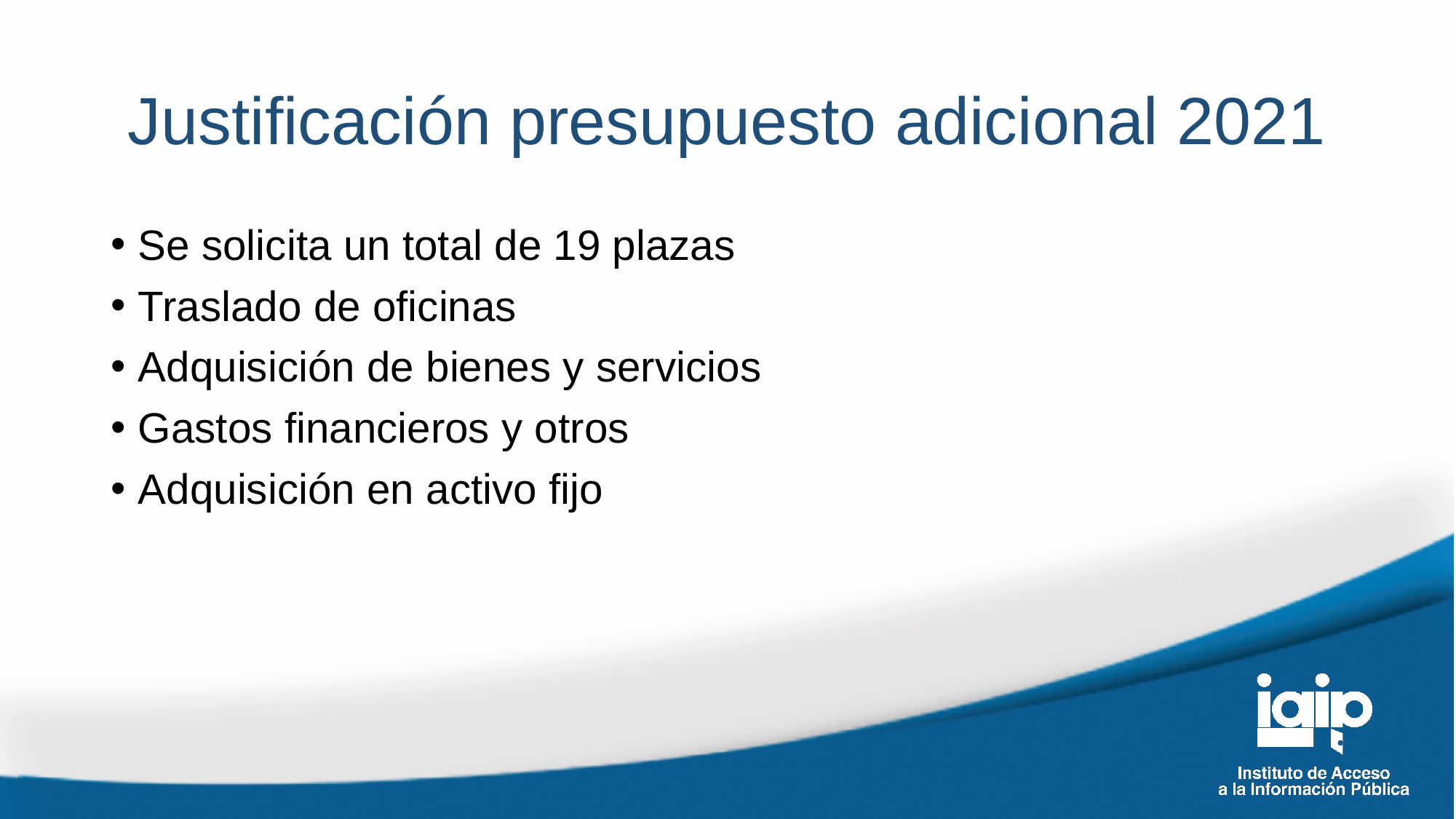

# Justificación presupuesto adicional 2021
Se solicita un total de 19 plazas
Traslado de oficinas
Adquisición de bienes y servicios
Gastos financieros y otros
Adquisición en activo fijo